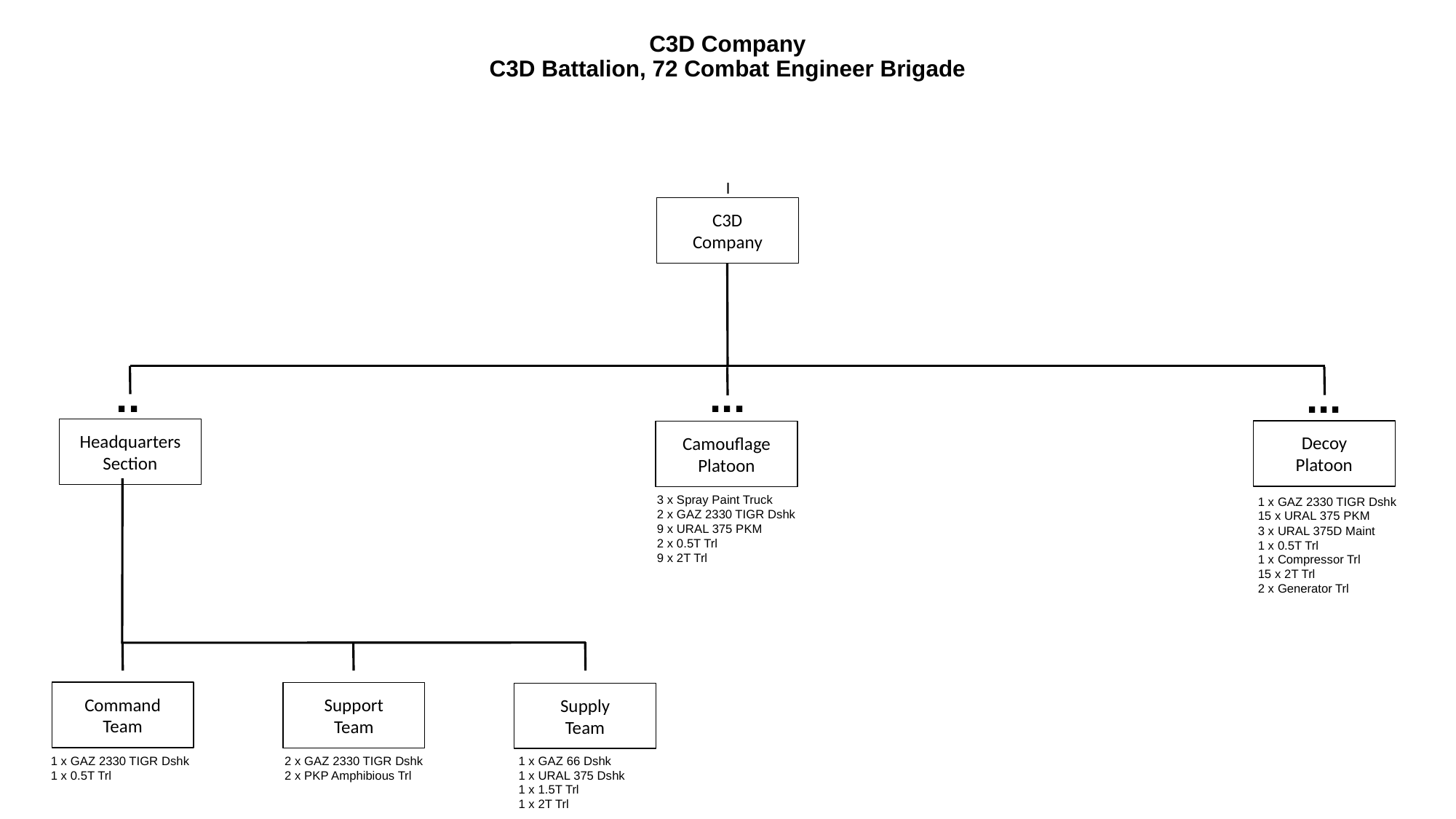

# C3D Company C3D Battalion, 72 Combat Engineer Brigade
I
C3D
Company
..
...
...
Headquarters
Section
Decoy
Platoon
Camouflage
Platoon
3 x Spray Paint Truck
2 x GAZ 2330 TIGR Dshk
9 x URAL 375 PKM
2 x 0.5T Trl
9 x 2T Trl
1 x GAZ 2330 TIGR Dshk
15 x URAL 375 PKM
3 x URAL 375D Maint
1 x 0.5T Trl
1 x Compressor Trl
15 x 2T Trl
2 x Generator Trl
Command
Team
Support
Team
Supply
Team
1 x GAZ 2330 TIGR Dshk
1 x 0.5T Trl
2 x GAZ 2330 TIGR Dshk
2 x PKP Amphibious Trl
1 x GAZ 66 Dshk
1 x URAL 375 Dshk
1 x 1.5T Trl
1 x 2T Trl